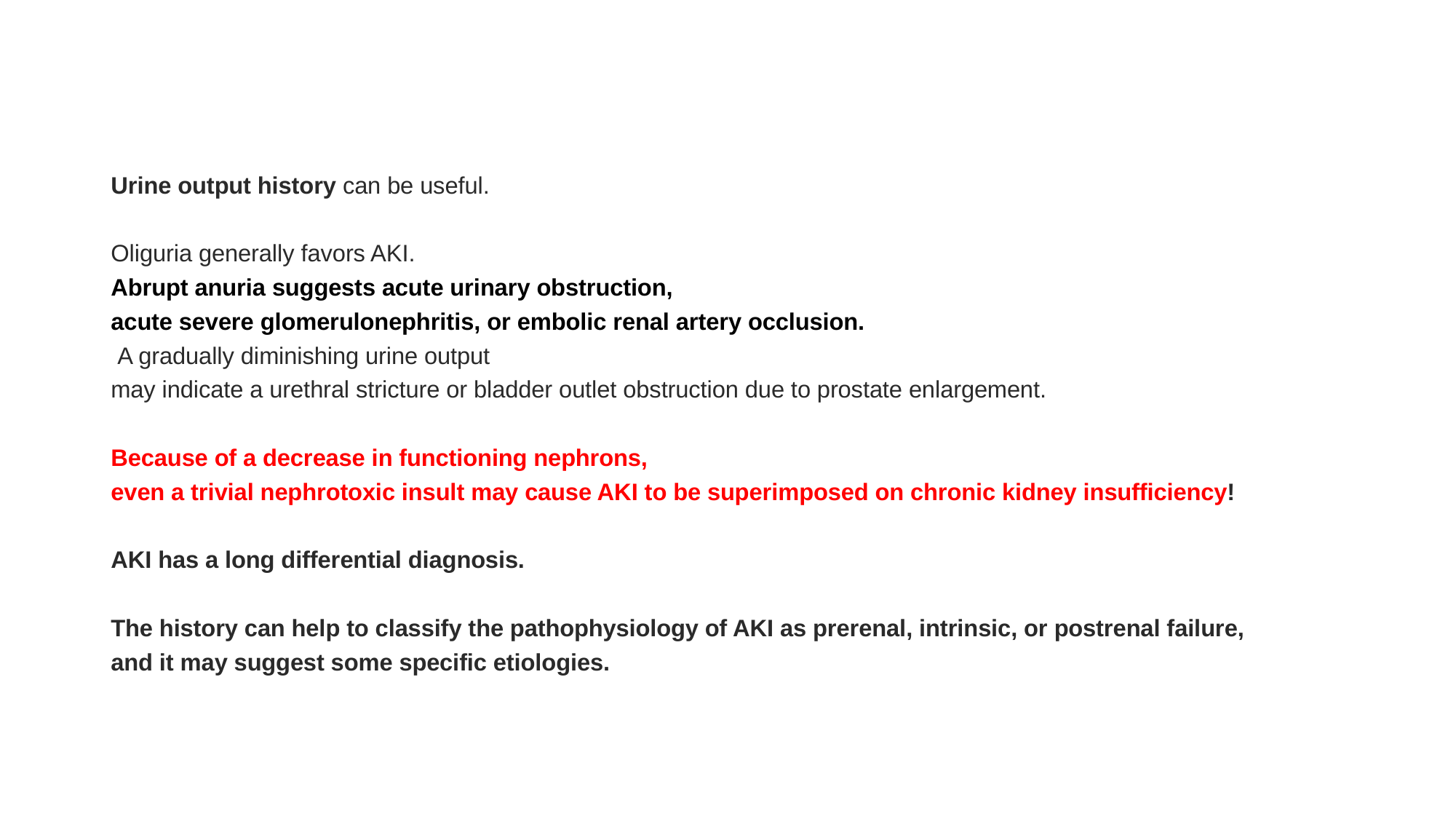

Urine output history can be useful.

Oliguria generally favors AKI.
Abrupt anuria suggests acute urinary obstruction,
acute severe glomerulonephritis, or embolic renal artery occlusion.
 A gradually diminishing urine output
may indicate a urethral stricture or bladder outlet obstruction due to prostate enlargement.

Because of a decrease in functioning nephrons,
even a trivial nephrotoxic insult may cause AKI to be superimposed on chronic kidney insufficiency!

AKI has a long differential diagnosis.

The history can help to classify the pathophysiology of AKI as prerenal, intrinsic, or postrenal failure,
and it may suggest some specific etiologies.